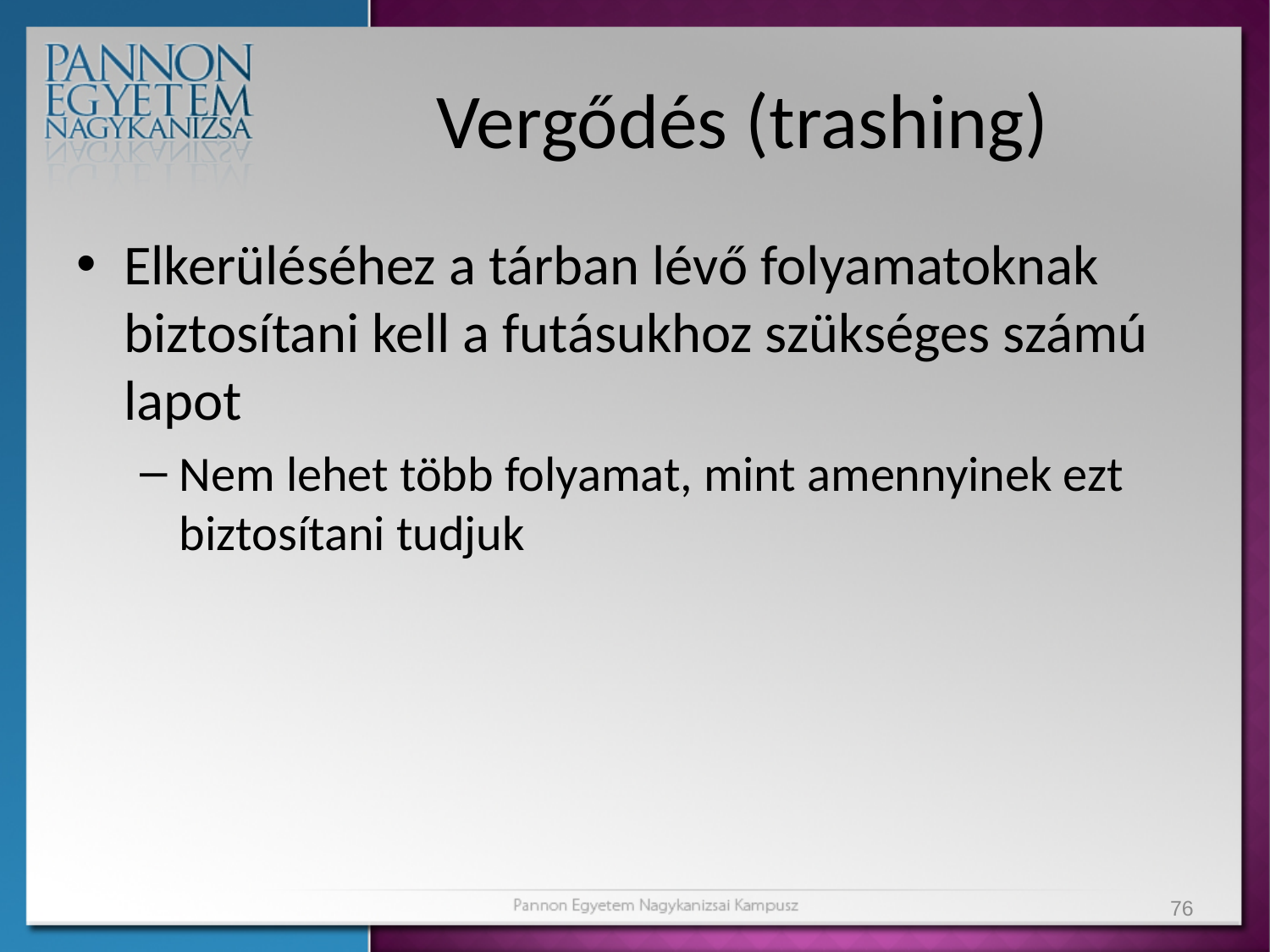

# Vergődés (trashing)
Elkerüléséhez a tárban lévő folyamatoknak biztosítani kell a futásukhoz szükséges számú lapot
Nem lehet több folyamat, mint amennyinek ezt biztosítani tudjuk
76